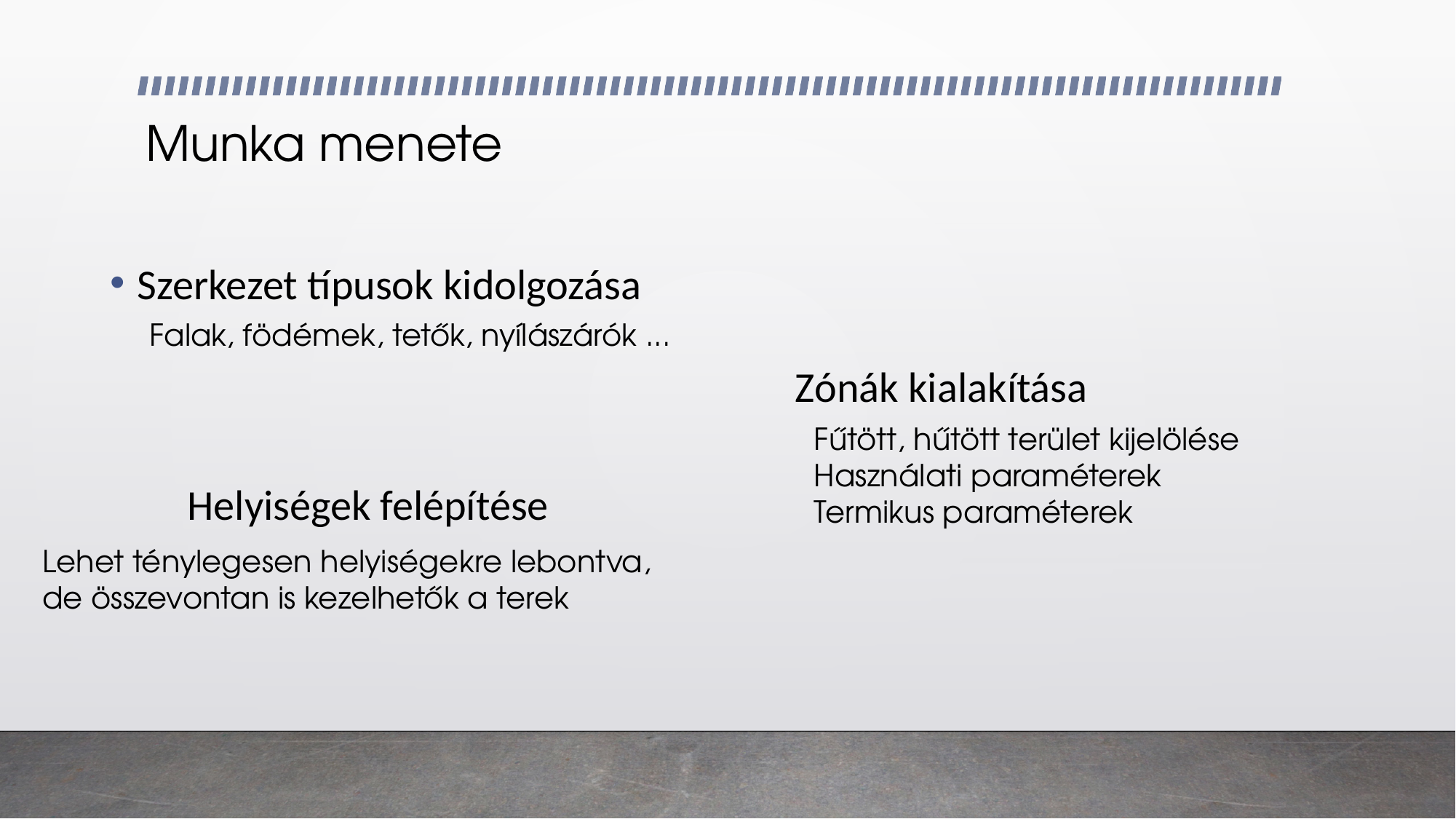

# Munka menete
Szerkezet típusok kidolgozása
Falak, födémek, tetők, nyílászárók ...
Zónák kialakítása
Fűtött, hűtött terület kijelölése
Használati paraméterek
Termikus paraméterek
Helyiségek felépítése
Lehet ténylegesen helyiségekre lebontva,
de összevontan is kezelhetők a terek